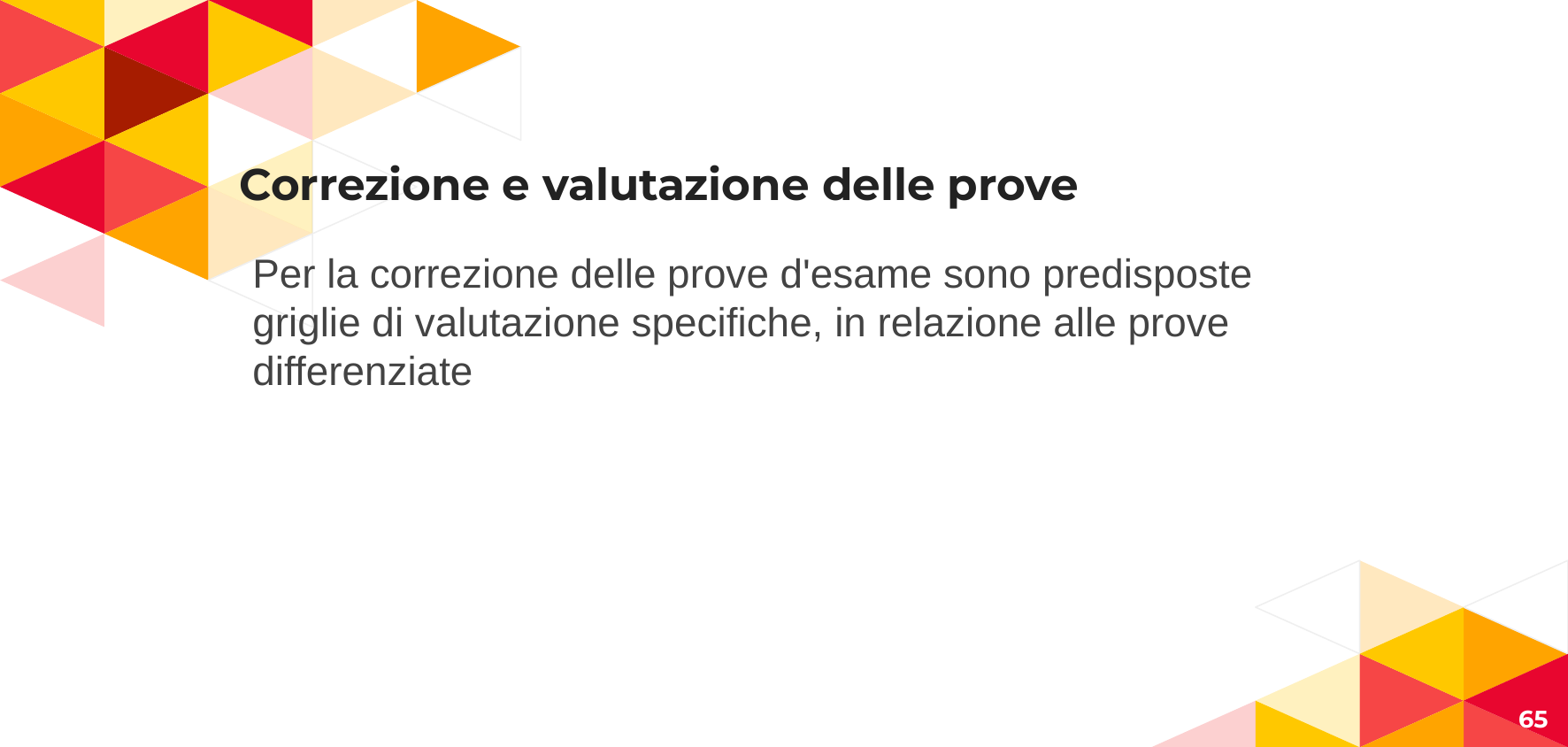

# Correzione e valutazione delle prove
Per la correzione delle prove d'esame sono predisposte griglie di valutazione specifiche, in relazione alle prove differenziate
65